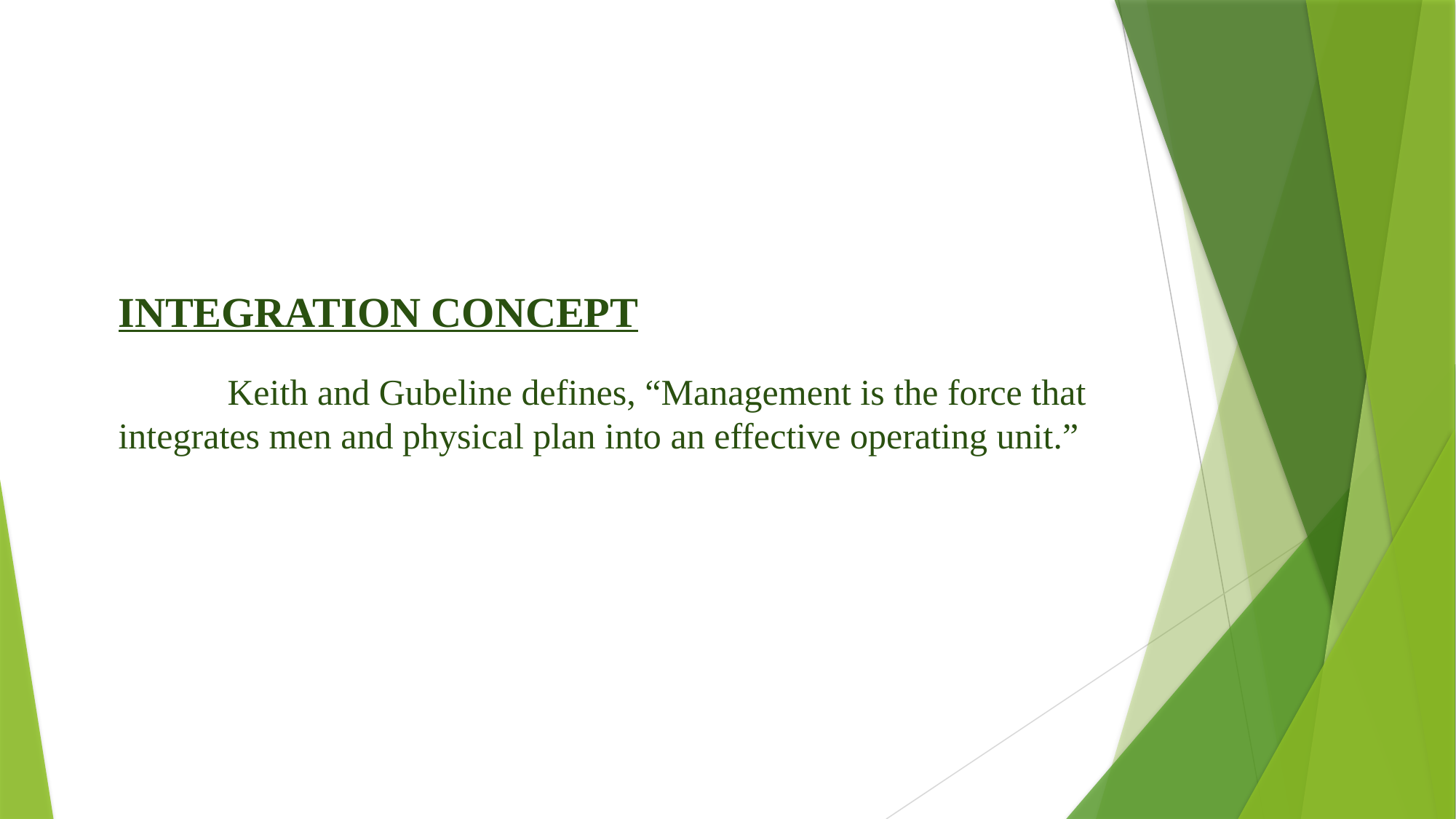

INTEGRATION CONCEPT

	Keith and Gubeline defines, “Management is the force that integrates men and physical plan into an effective operating unit.”